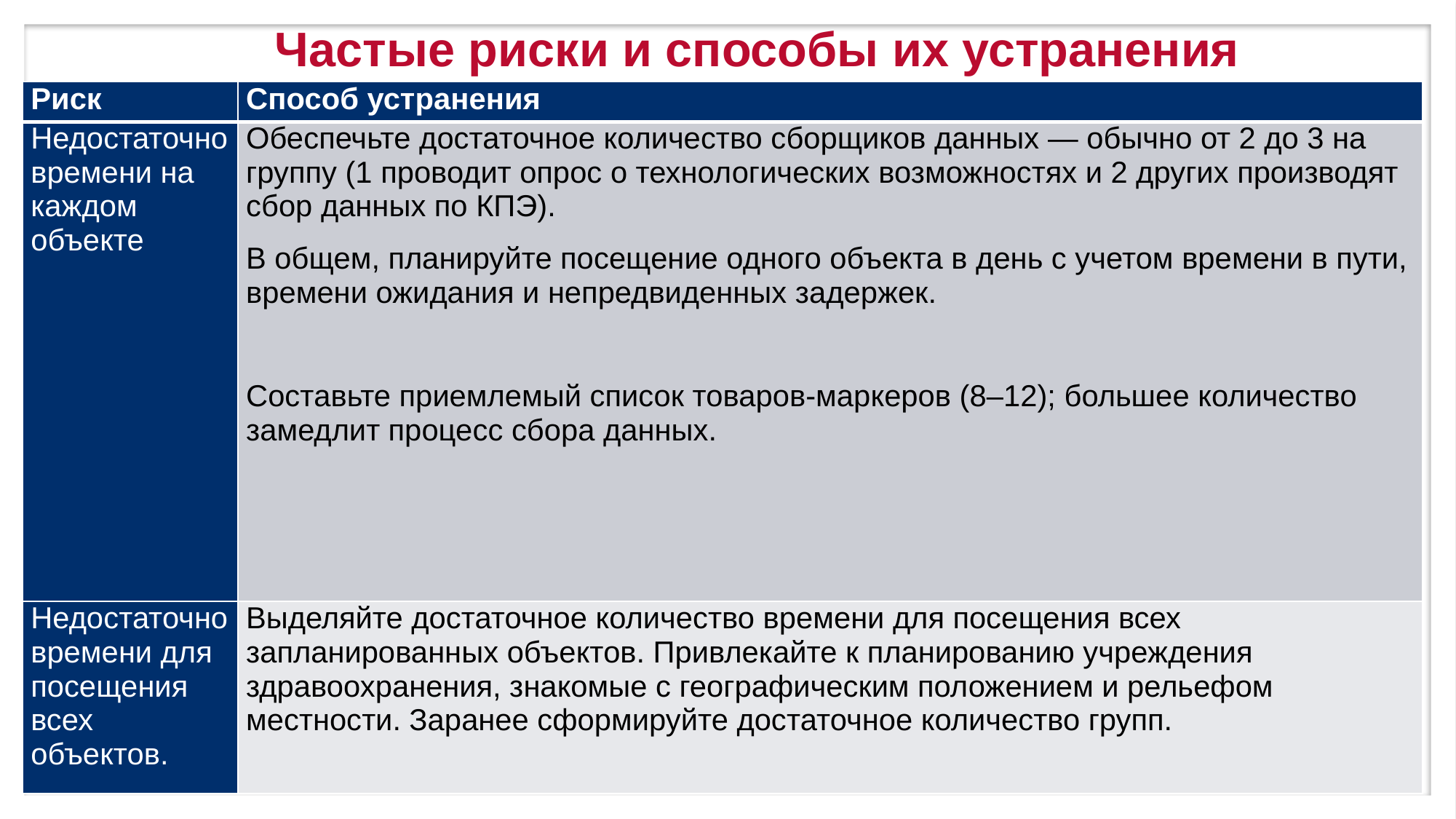

# Частые риски и способы их устранения
| Риск | Способ устранения |
| --- | --- |
| Недостаточно времени на каждом объекте | Обеспечьте достаточное количество сборщиков данных — обычно от 2 до 3 на группу (1 проводит опрос о технологических возможностях и 2 других производят сбор данных по КПЭ). В общем, планируйте посещение одного объекта в день с учетом времени в пути, времени ожидания и непредвиденных задержек. Составьте приемлемый список товаров-маркеров (8–12); большее количество замедлит процесс сбора данных. |
| Недостаточно времени для посещения всех объектов. | Выделяйте достаточное количество времени для посещения всех запланированных объектов. Привлекайте к планированию учреждения здравоохранения, знакомые с географическим положением и рельефом местности. Заранее сформируйте достаточное количество групп. |